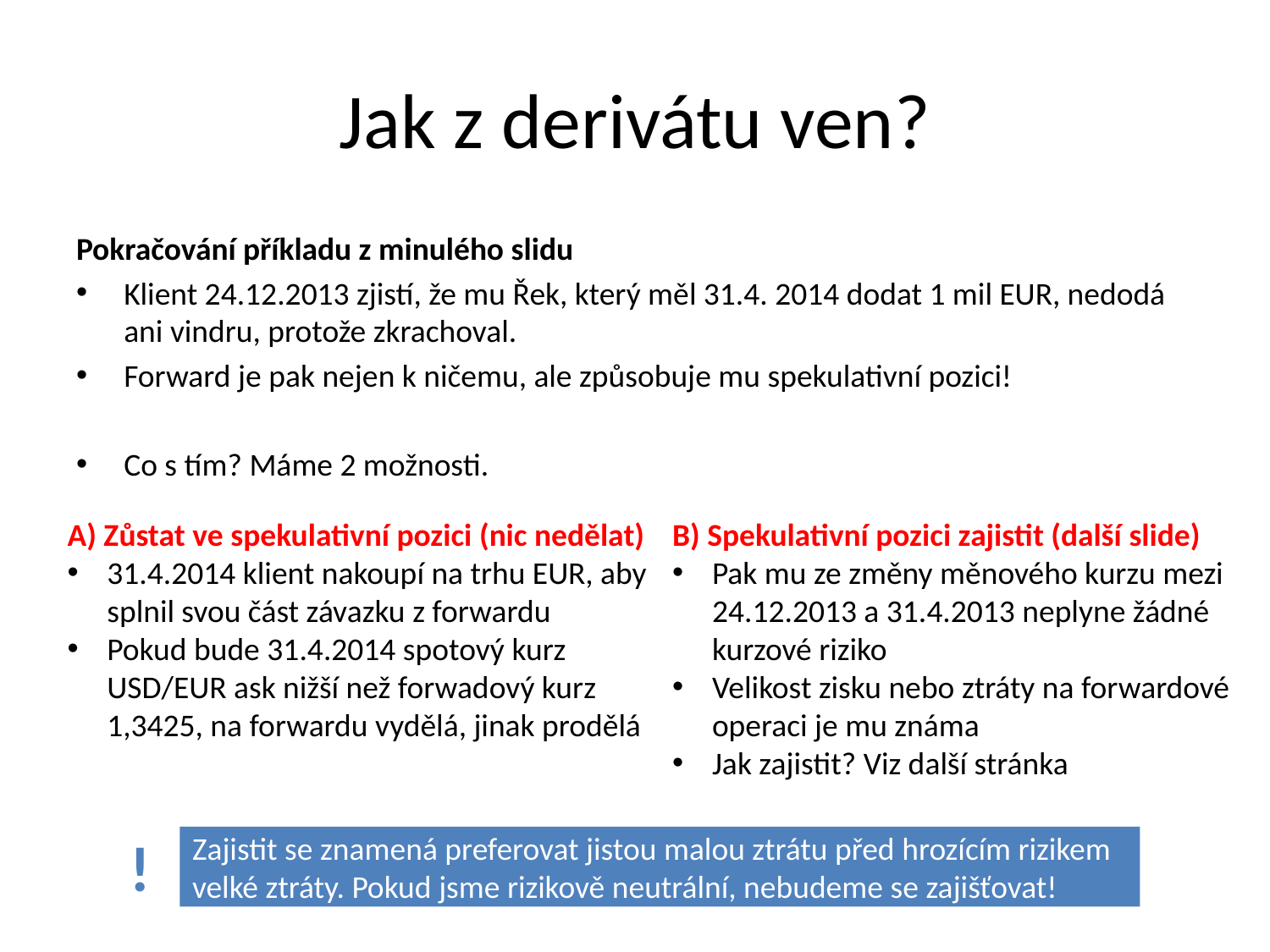

# Jak z derivátu ven?
Pokračování příkladu z minulého slidu
Klient 24.12.2013 zjistí, že mu Řek, který měl 31.4. 2014 dodat 1 mil EUR, nedodá ani vindru, protože zkrachoval.
Forward je pak nejen k ničemu, ale způsobuje mu spekulativní pozici!

Co s tím? Máme 2 možnosti.

A) Zůstat ve spekulativní pozici (nic nedělat)
31.4.2014 klient nakoupí na trhu EUR, aby splnil svou část závazku z forwardu
Pokud bude 31.4.2014 spotový kurz USD/EUR ask nižší než forwadový kurz 1,3425, na forwardu vydělá, jinak prodělá

B) Spekulativní pozici zajistit (další slide)
Pak mu ze změny měnového kurzu mezi 24.12.2013 a 31.4.2013 neplyne žádné kurzové riziko
Velikost zisku nebo ztráty na forwardové operaci je mu známa
Jak zajistit? Viz další stránka

!
Zajistit se znamená preferovat jistou malou ztrátu před hrozícím rizikem velké ztráty. Pokud jsme rizikově neutrální, nebudeme se zajišťovat!